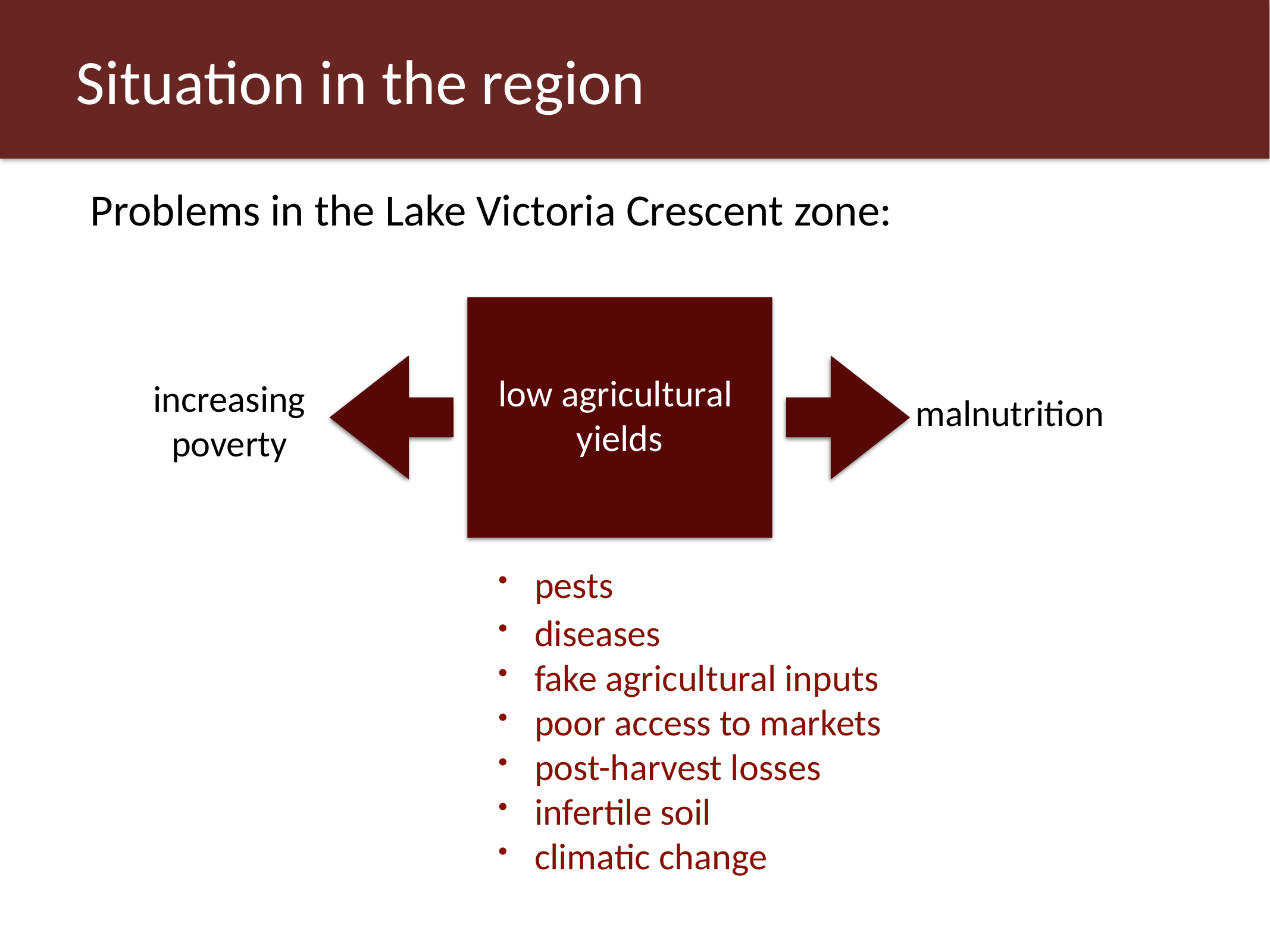

# Situation in the region
Problems in the Lake Victoria Crescent zone:

low agricultural
yields
increasing poverty
malnutrition
pests
diseases
fake agricultural inputs
poor access to markets
post-harvest losses
infertile soil
climatic change